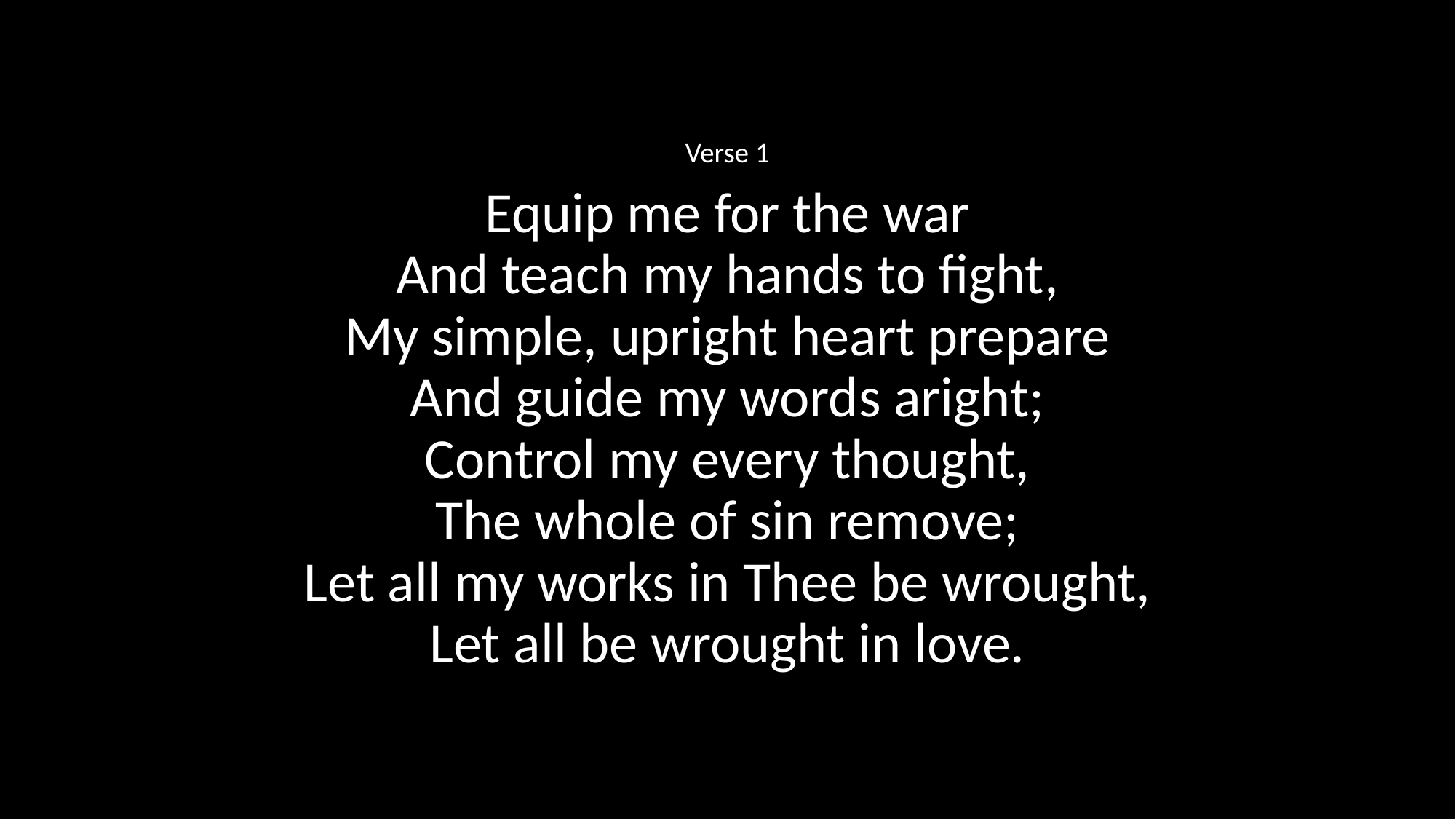

Verse 1
Equip me for the war
And teach my hands to fight,
My simple, upright heart prepare
And guide my words aright;
Control my every thought,
The whole of sin remove;
Let all my works in Thee be wrought,
Let all be wrought in love.